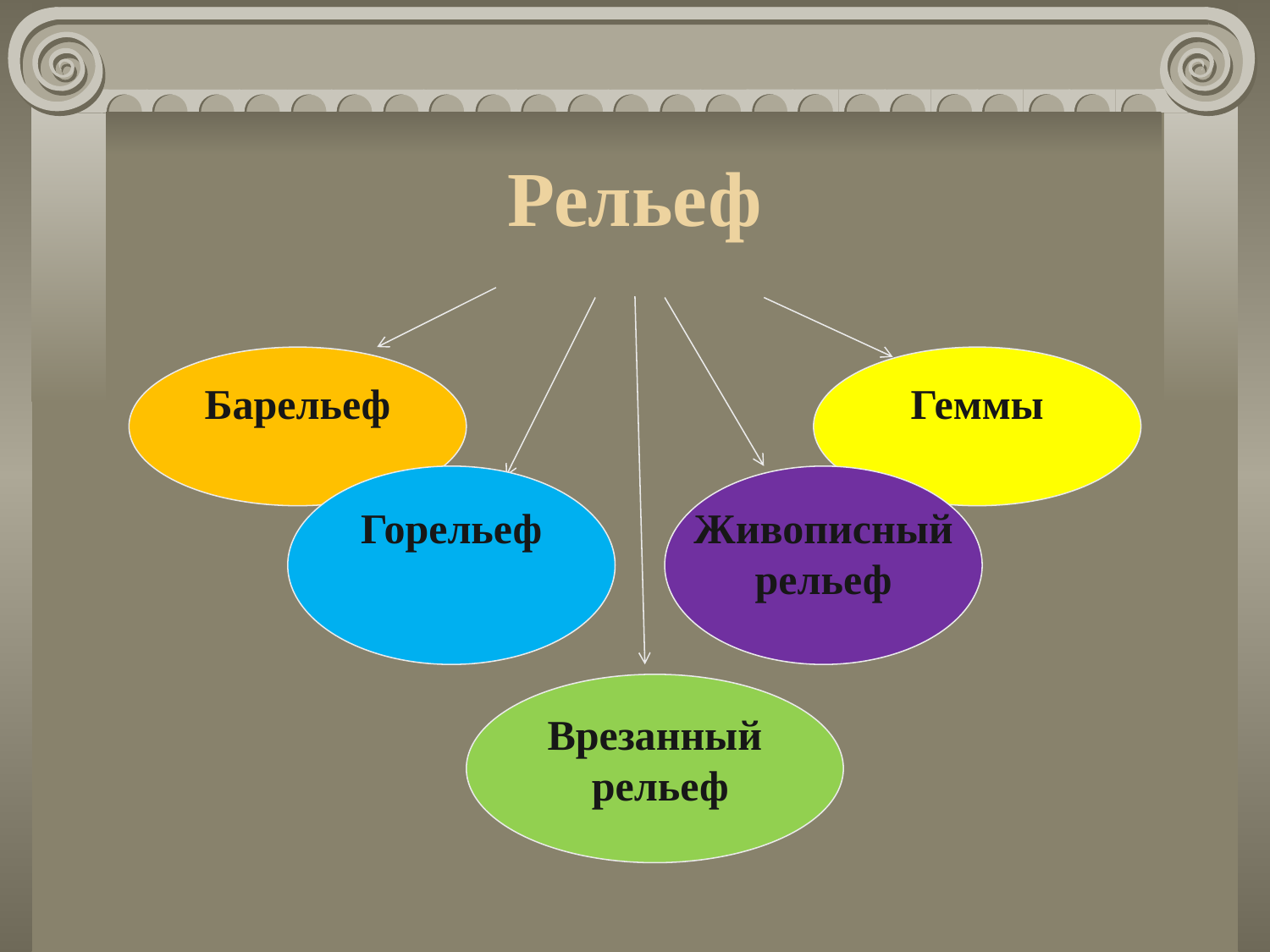

# Рельеф

Барельеф
Геммы
Горельеф
 Живописный
рельеф
Врезанный
 рельеф